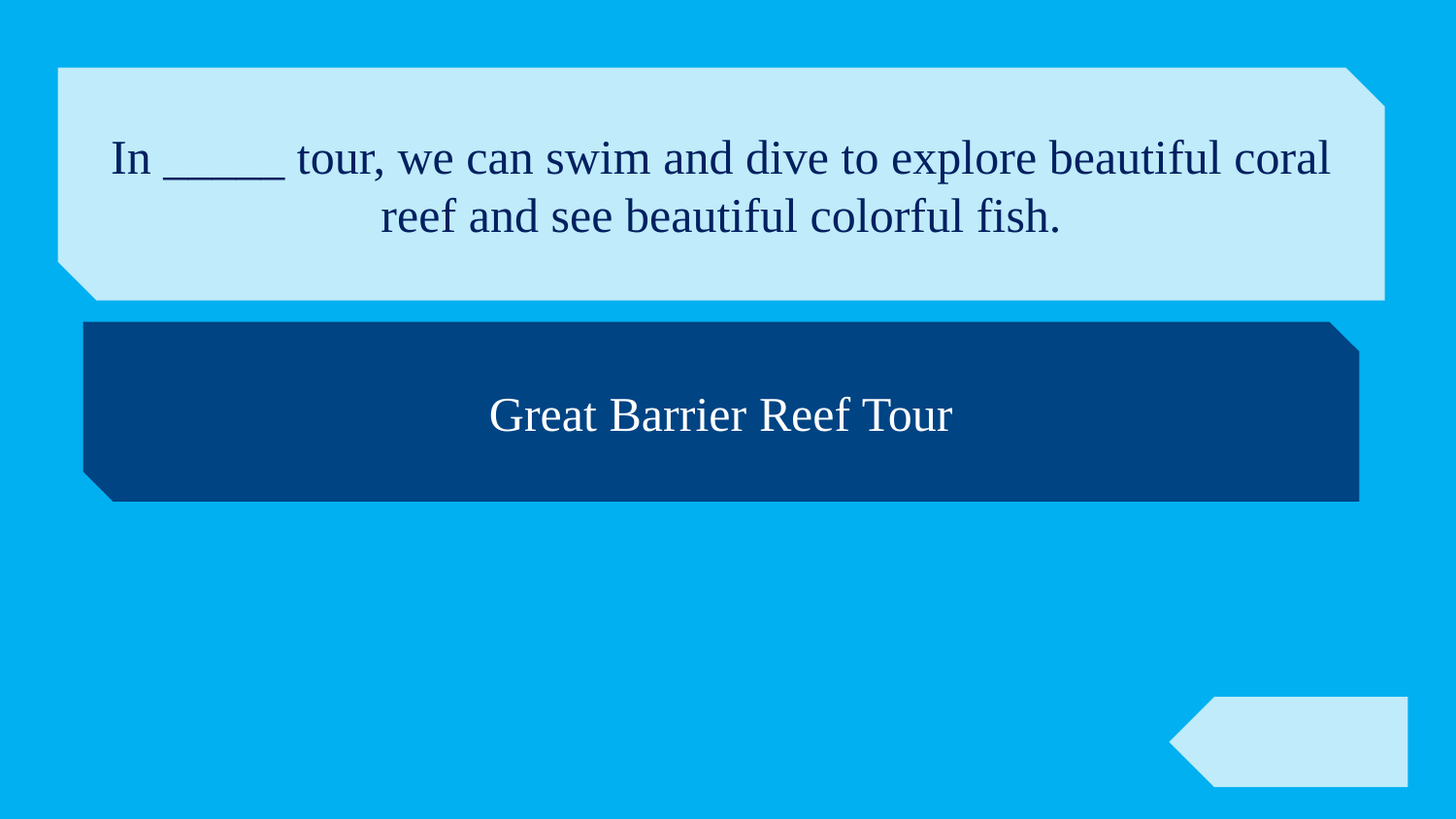

In _____ tour, we can swim and dive to explore beautiful coral reef and see beautiful colorful fish.
Great Barrier Reef Tour